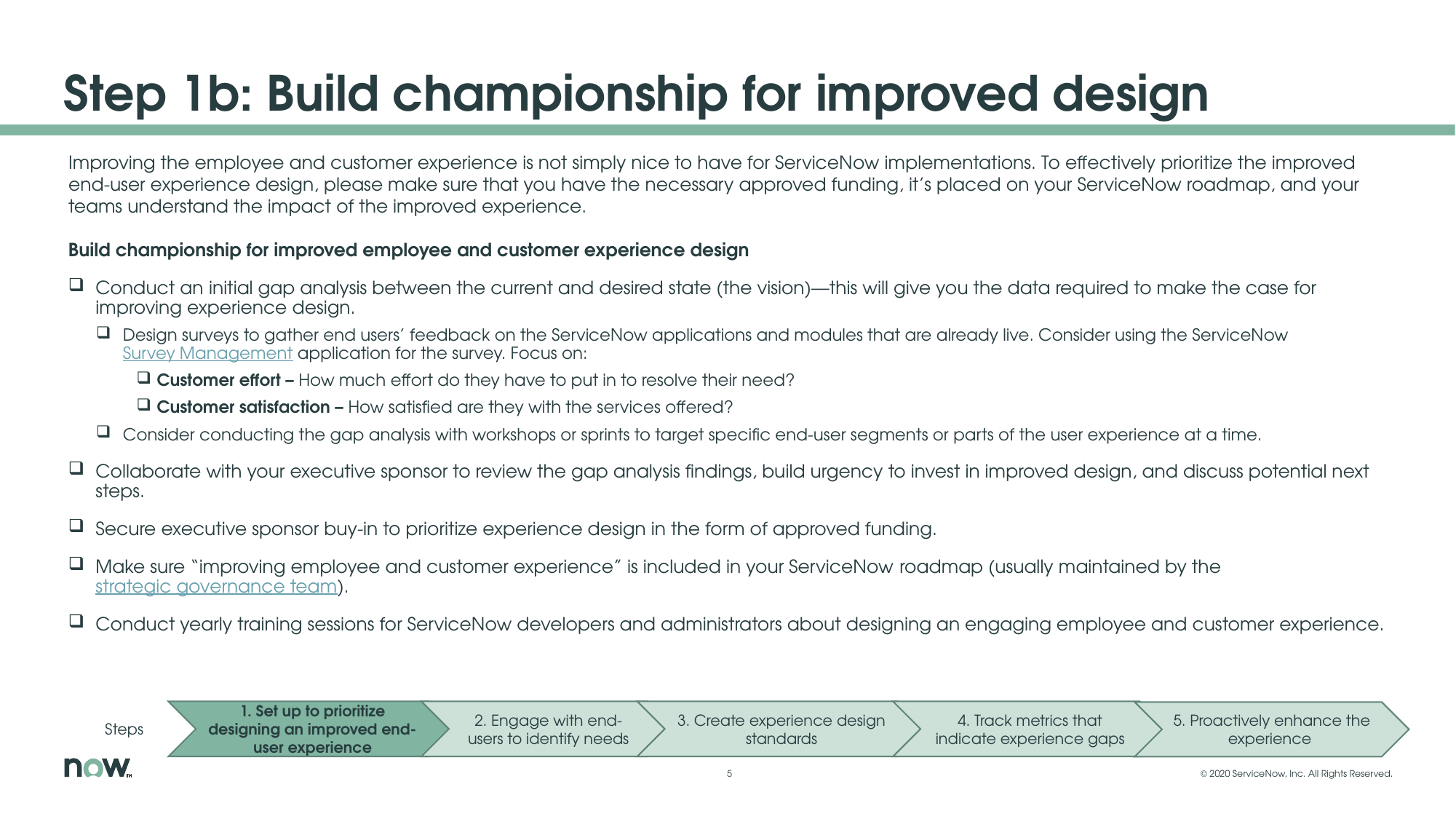

# Step 1b: Build championship for improved design

Improving the employee and customer experience is not simply nice to have for ServiceNow implementations. To effectively prioritize the improved end-user experience design, please make sure that you have the necessary approved funding, it’s placed on your ServiceNow roadmap, and your teams understand the impact of the improved experience.
Build championship for improved employee and customer experience design
Conduct an initial gap analysis between the current and desired state (the vision)—this will give you the data required to make the case for improving experience design.
Design surveys to gather end users’ feedback on the ServiceNow applications and modules that are already live. Consider using the ServiceNow Survey Management application for the survey. Focus on:
Customer effort – How much effort do they have to put in to resolve their need?
Customer satisfaction – How satisfied are they with the services offered?
Consider conducting the gap analysis with workshops or sprints to target specific end-user segments or parts of the user experience at a time.
Collaborate with your executive sponsor to review the gap analysis findings, build urgency to invest in improved design, and discuss potential next steps.
Secure executive sponsor buy-in to prioritize experience design in the form of approved funding.
Make sure “improving employee and customer experience” is included in your ServiceNow roadmap (usually maintained by the strategic governance team).
Conduct yearly training sessions for ServiceNow developers and administrators about designing an engaging employee and customer experience.
Steps
1. Set up to prioritize designing an improved end-user experience
2. Engage with end-users to identify needs
3. Create experience design standards
4. Track metrics that indicate experience gaps
5. Proactively enhance the experience